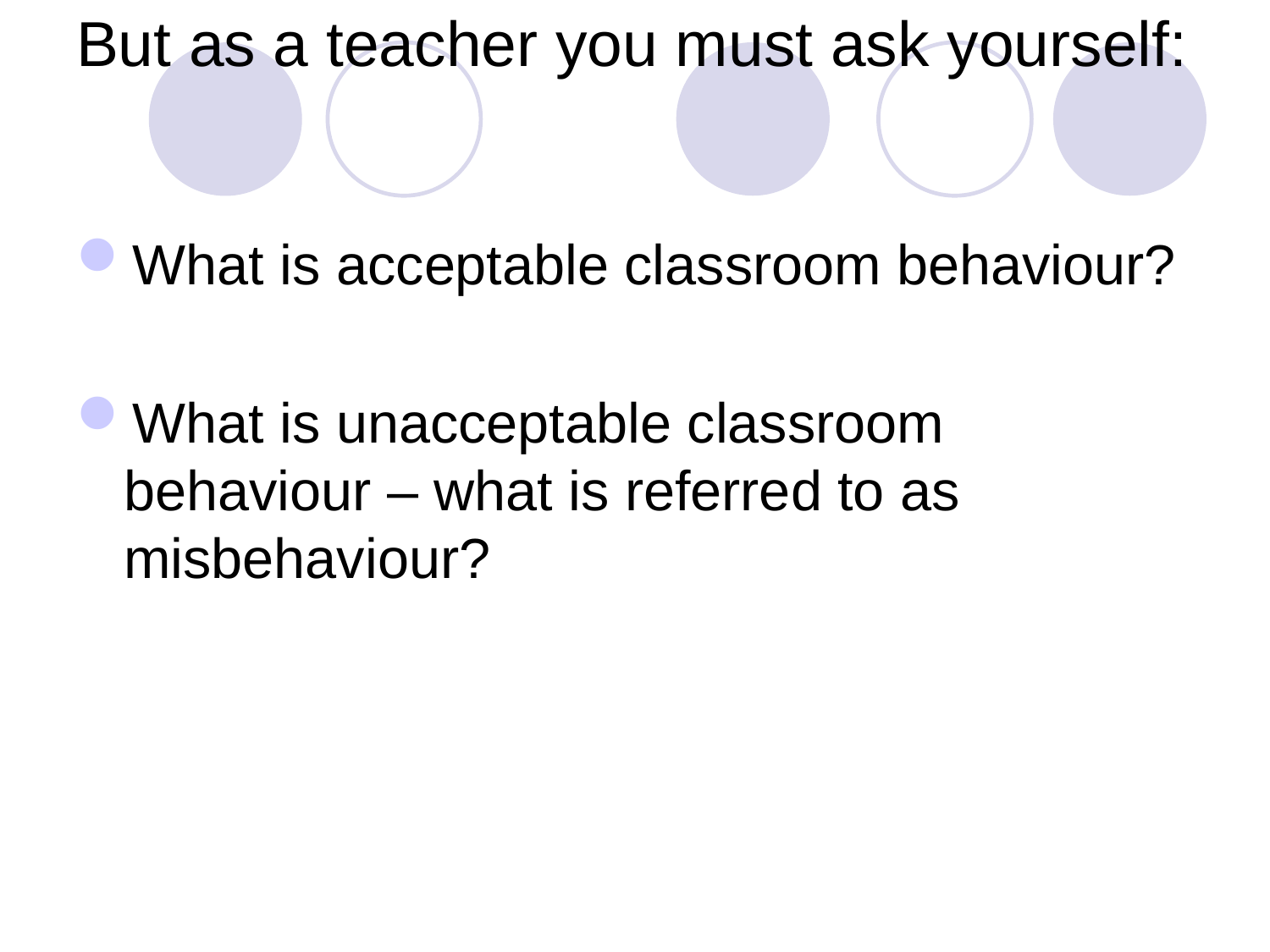

# But as a teacher you must ask yourself:
What is acceptable classroom behaviour?

What is unacceptable classroom behaviour – what is referred to as misbehaviour?